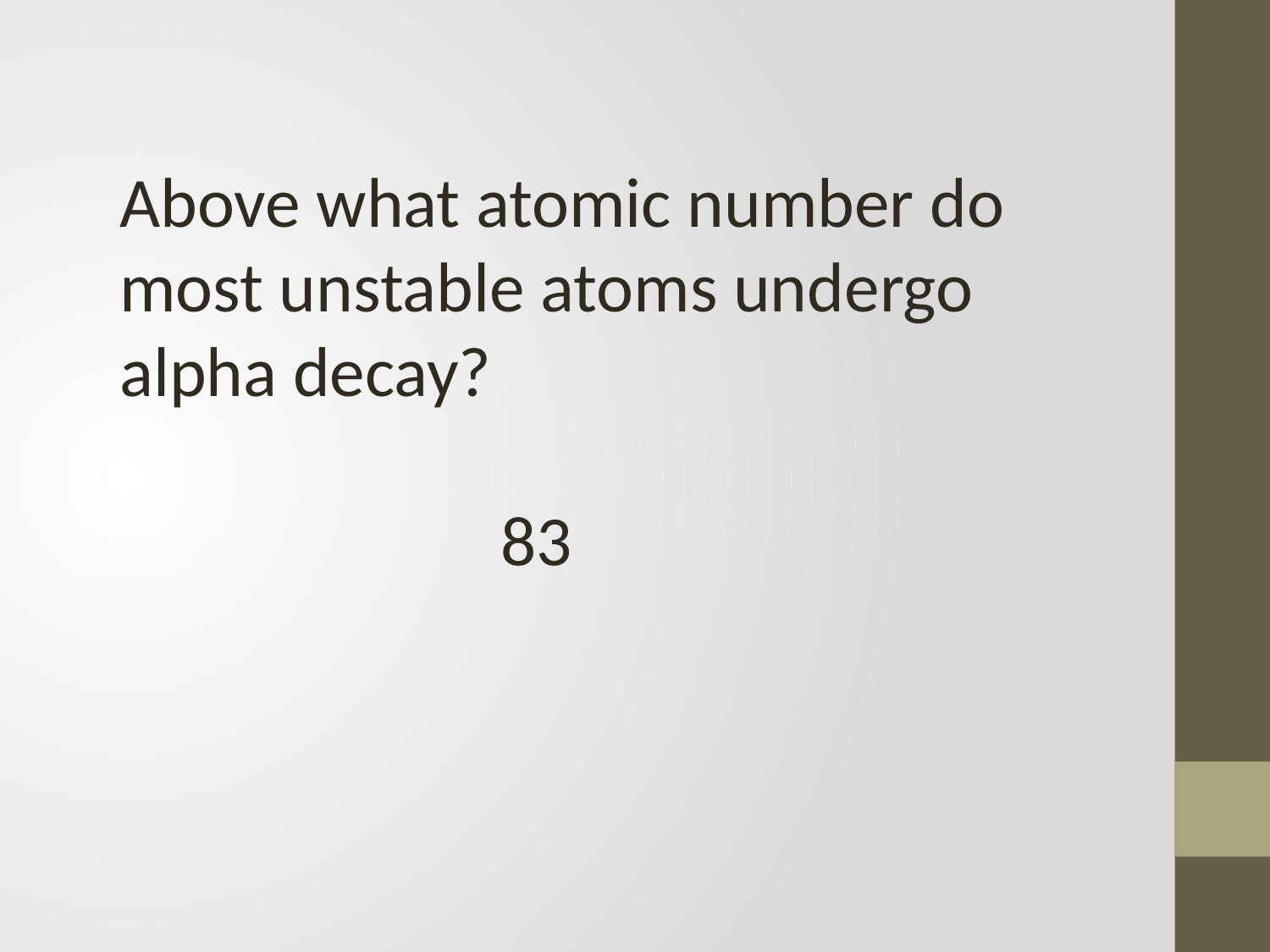

Above what atomic number do most unstable atoms undergo alpha decay?

			83